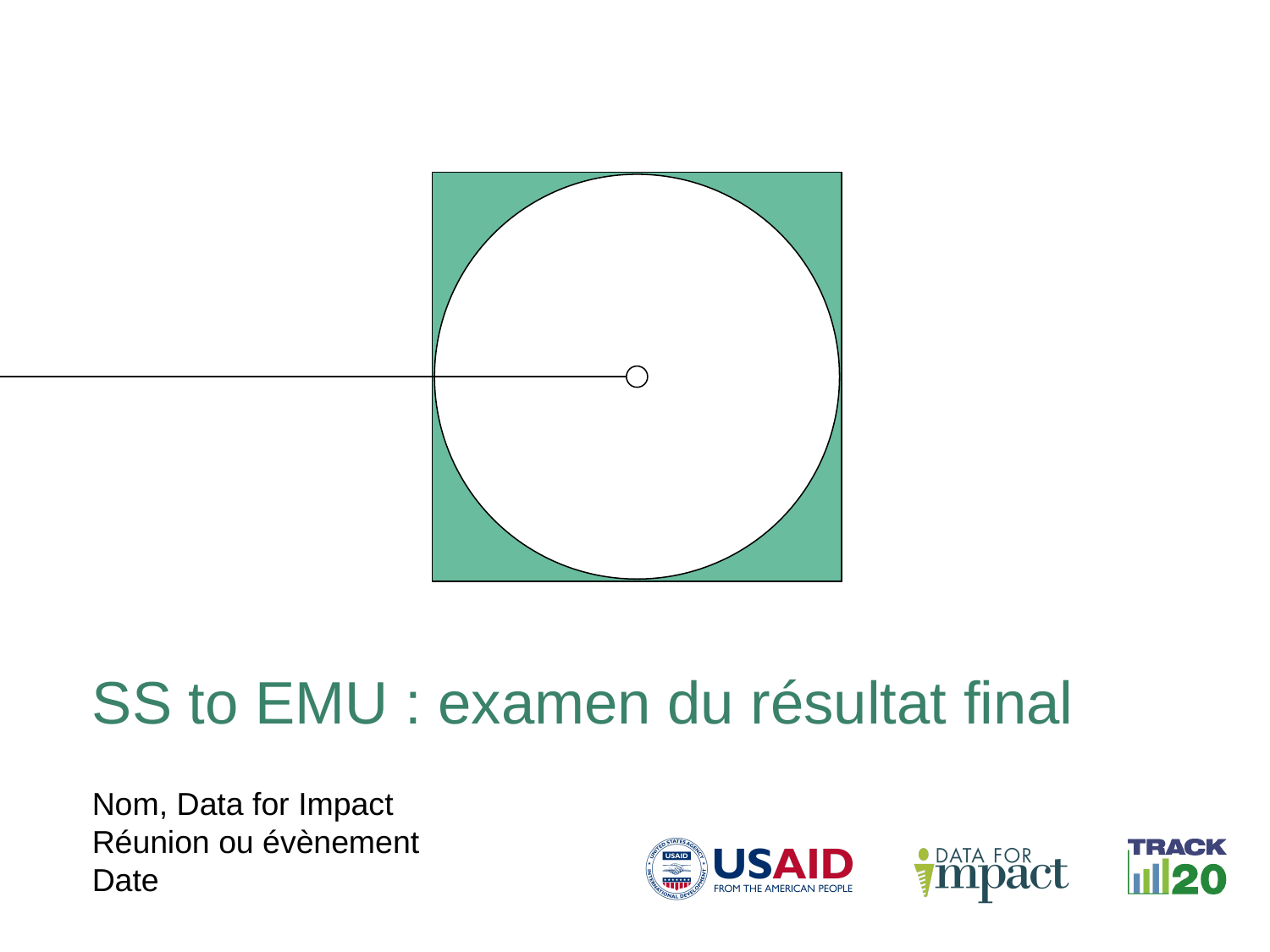

SS to EMU : examen du résultat final
Nom, Data for Impact
Réunion ou évènement
Date